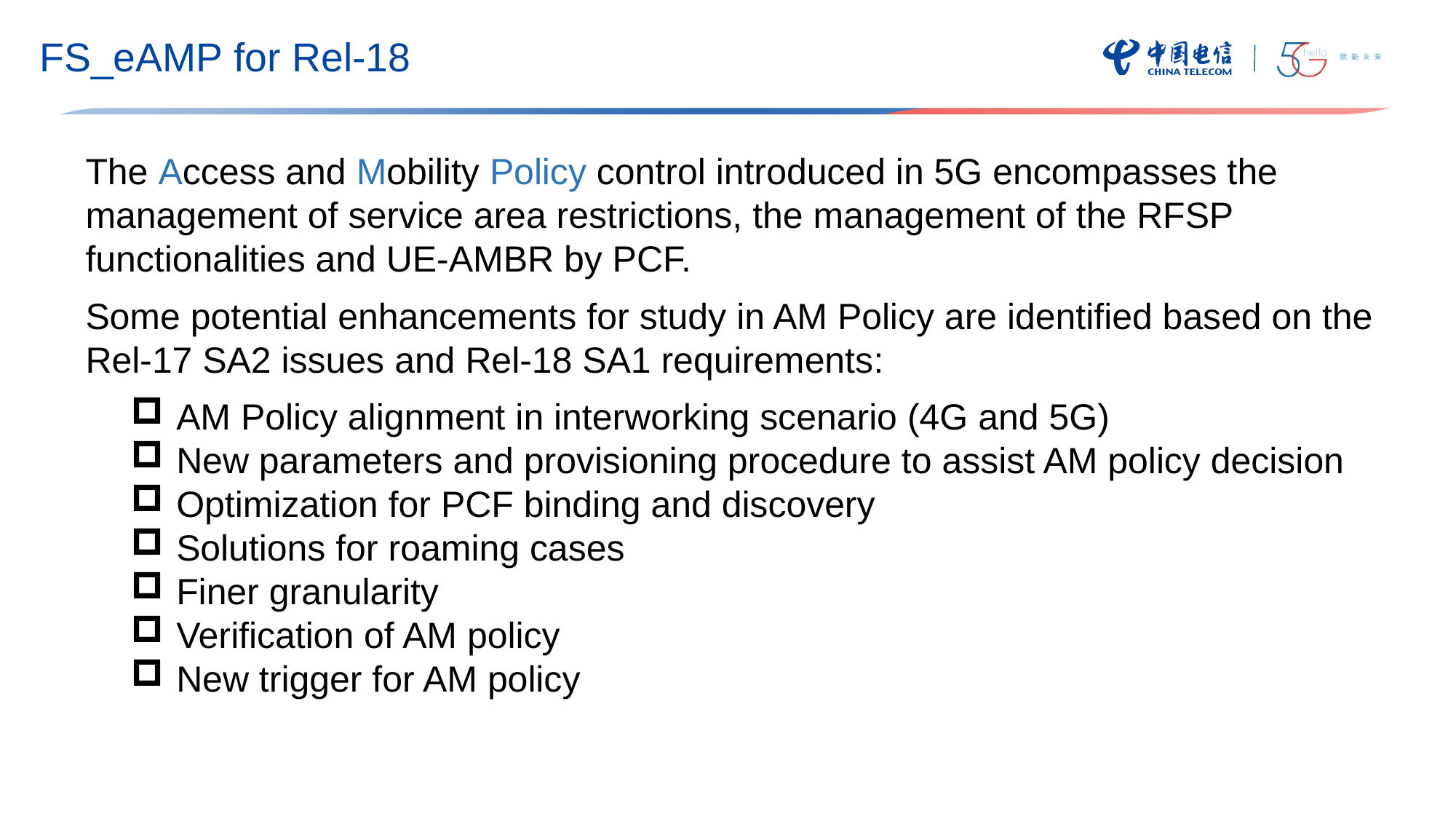

FS_eAMP for Rel-18
The Access and Mobility Policy control introduced in 5G encompasses the management of service area restrictions, the management of the RFSP functionalities and UE-AMBR by PCF.
Some potential enhancements for study in AM Policy are identified based on the Rel-17 SA2 issues and Rel-18 SA1 requirements:
AM Policy alignment in interworking scenario (4G and 5G)
New parameters and provisioning procedure to assist AM policy decision
Optimization for PCF binding and discovery
Solutions for roaming cases
Finer granularity
Verification of AM policy
New trigger for AM policy